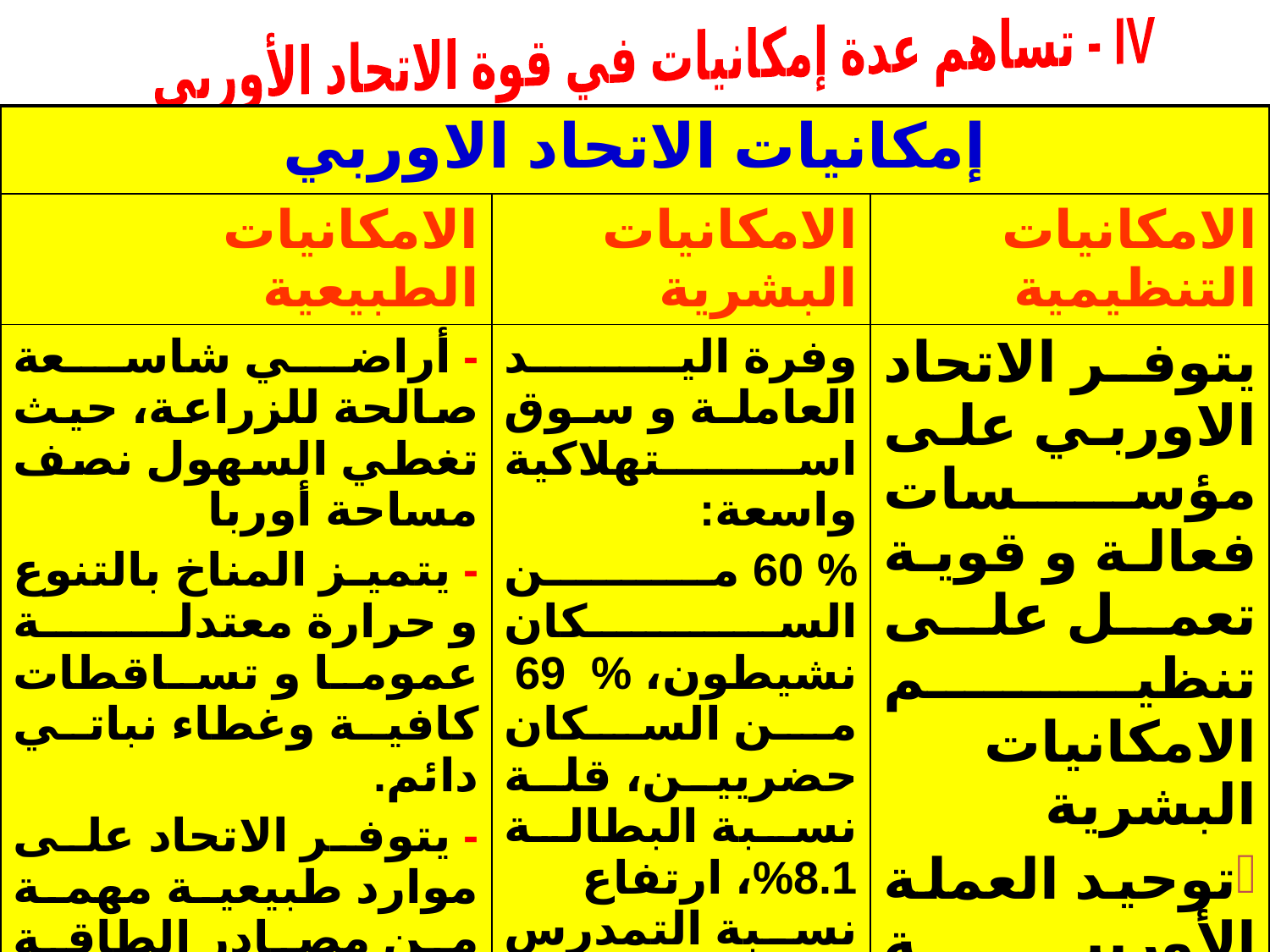

IV - تساهم عدة إمكانيات في قوة الاتحاد الأوربي
| إمكانيات الاتحاد الاوربي |  |  |
| --- | --- | --- |
| الامكانيات الطبيعية | الامكانيات البشرية | الامكانيات التنظيمية |
| - أراضي شاسعة صالحة للزراعة، حيث تغطي السهول نصف مساحة أوربا - يتميز المناخ بالتنوع و حرارة معتدلة عموما و تساقطات كافية وغطاء نباتي دائم.   - يتوفر الاتحاد على موارد طبيعية مهمة من مصادر الطاقة والمعادن ( الفحم- البترول – الحديد) | وفرة اليد العاملة و سوق استهلاكية واسعة: % 60 من السكان نشيطون، % 69 من السكان حضريين، قلة نسبة البطالة 8.1%، ارتفاع نسبة التمدرس 98 %، ارتفاع معدل الدخل الفردي إلى 23800 دولار | يتوفر الاتحاد الاوربي على مؤسسات فعالة و قوية تعمل على تنظيم الامكانيات البشرية توحيد العملة الأوربية (الأورو) سنة 2002 |